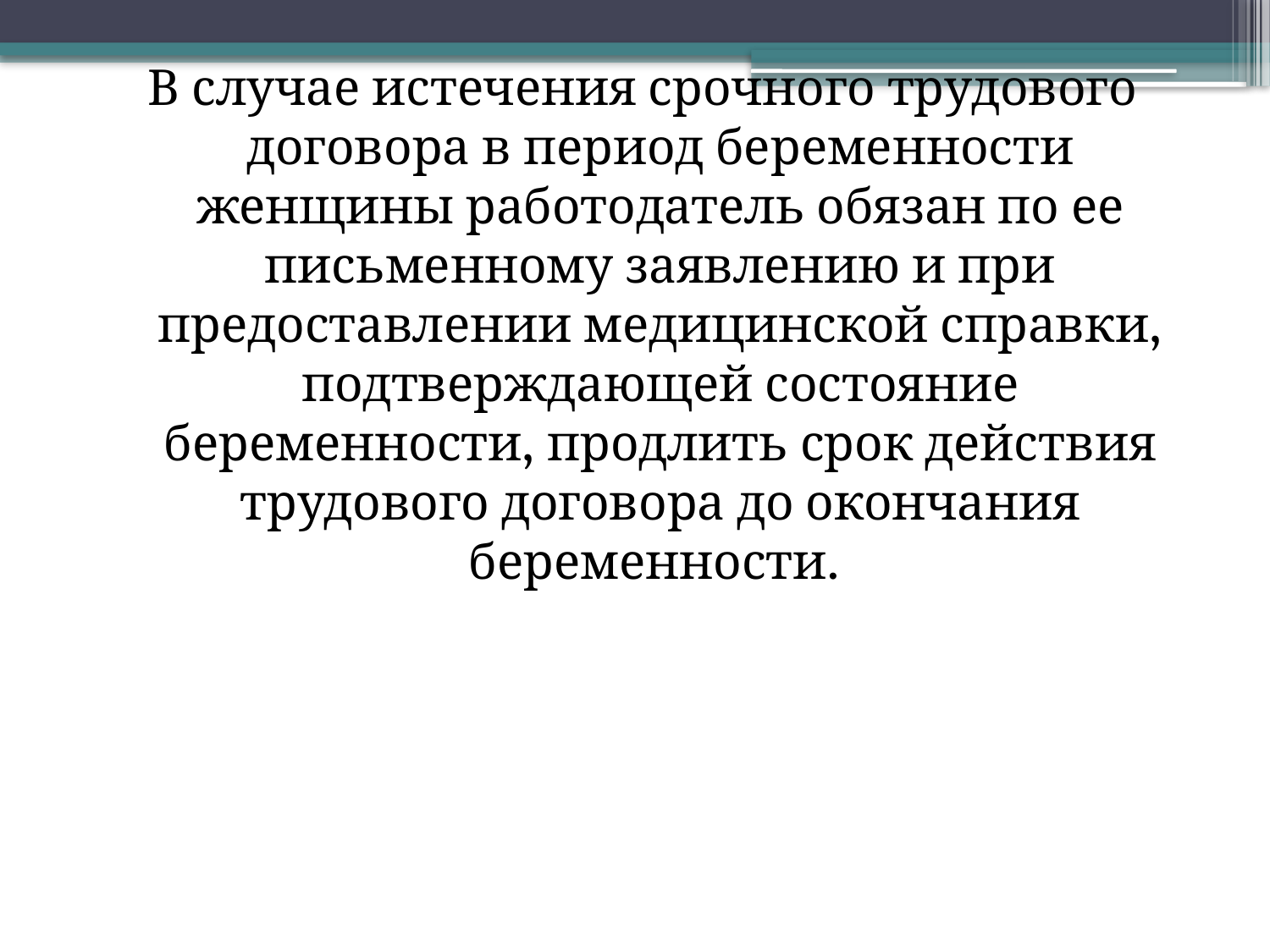

В случае истечения срочного трудового договора в период беременности женщины работодатель обязан по ее письменному заявлению и при предоставлении медицинской справки, подтверждающей состояние беременности, продлить срок действия трудового договора до окончания беременности.